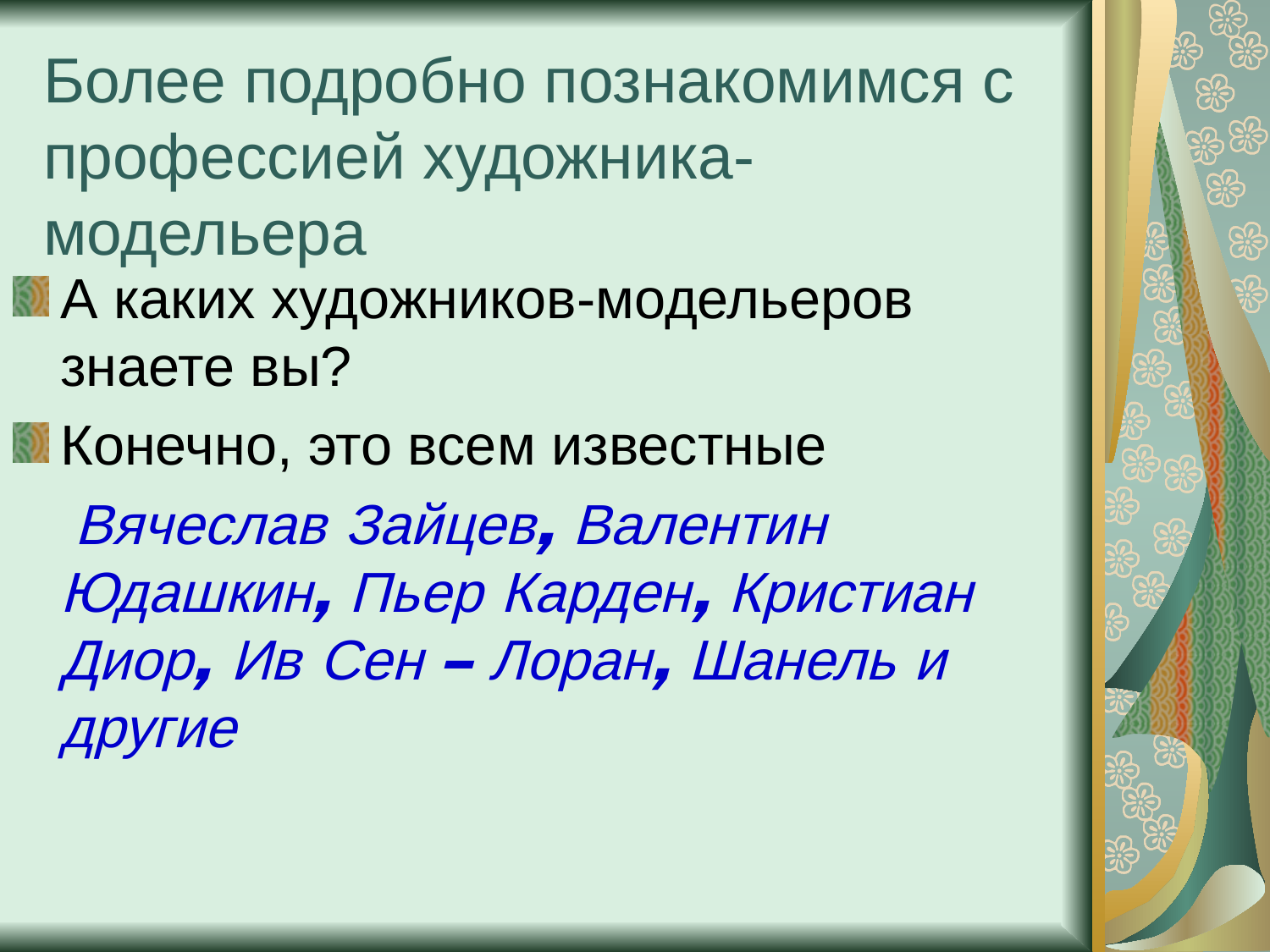

# Более подробно познакомимся с профессией художника-модельера
А каких художников-модельеров знаете вы?
Конечно, это всем известные
    Вячеслав Зайцев, Валентин Юдашкин, Пьер Карден, Кристиан Диор, Ив Сен – Лоран, Шанель и другие